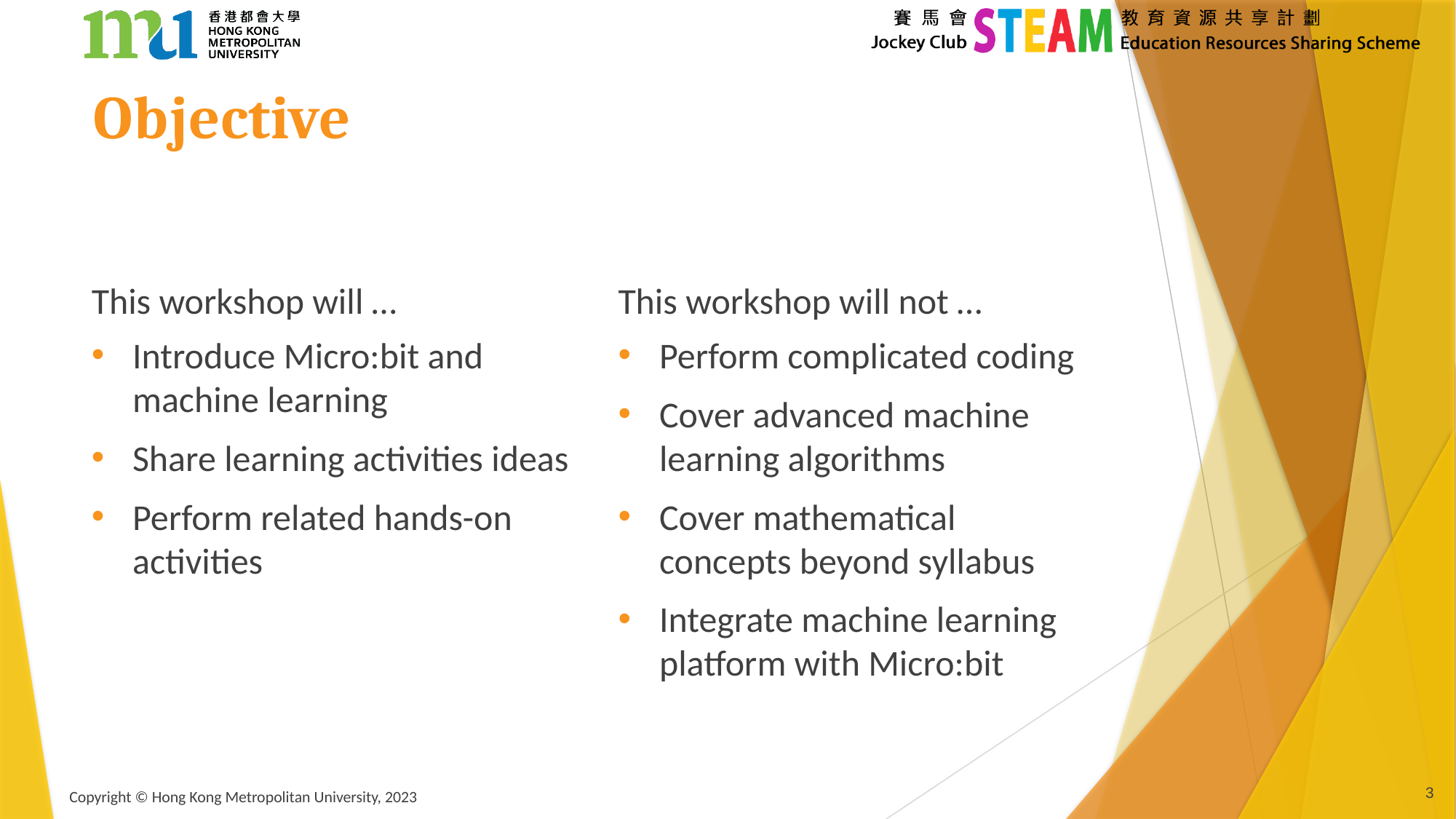

# Objective
This workshop will …
This workshop will not …
Introduce Micro:bit and machine learning
Share learning activities ideas
Perform related hands-on activities
Perform complicated coding
Cover advanced machine learning algorithms
Cover mathematical concepts beyond syllabus
Integrate machine learning platform with Micro:bit

3